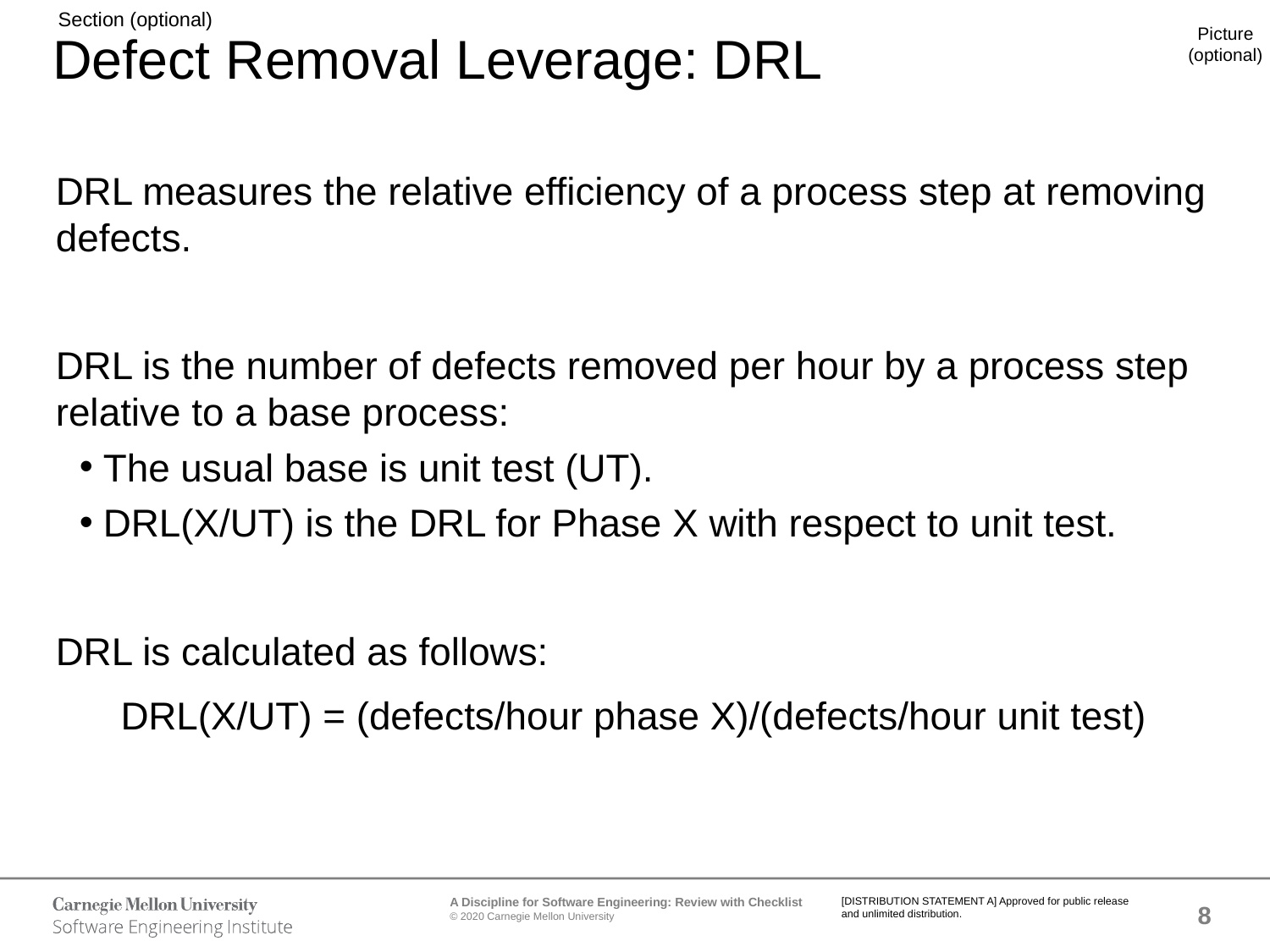

# Defect Removal Leverage: DRL
DRL measures the relative efficiency of a process step at removing defects.

DRL is the number of defects removed per hour by a process step relative to a base process:
The usual base is unit test (UT).
DRL(X/UT) is the DRL for Phase X with respect to unit test.

DRL is calculated as follows:
DRL(X/UT) = (defects/hour phase X)/(defects/hour unit test)